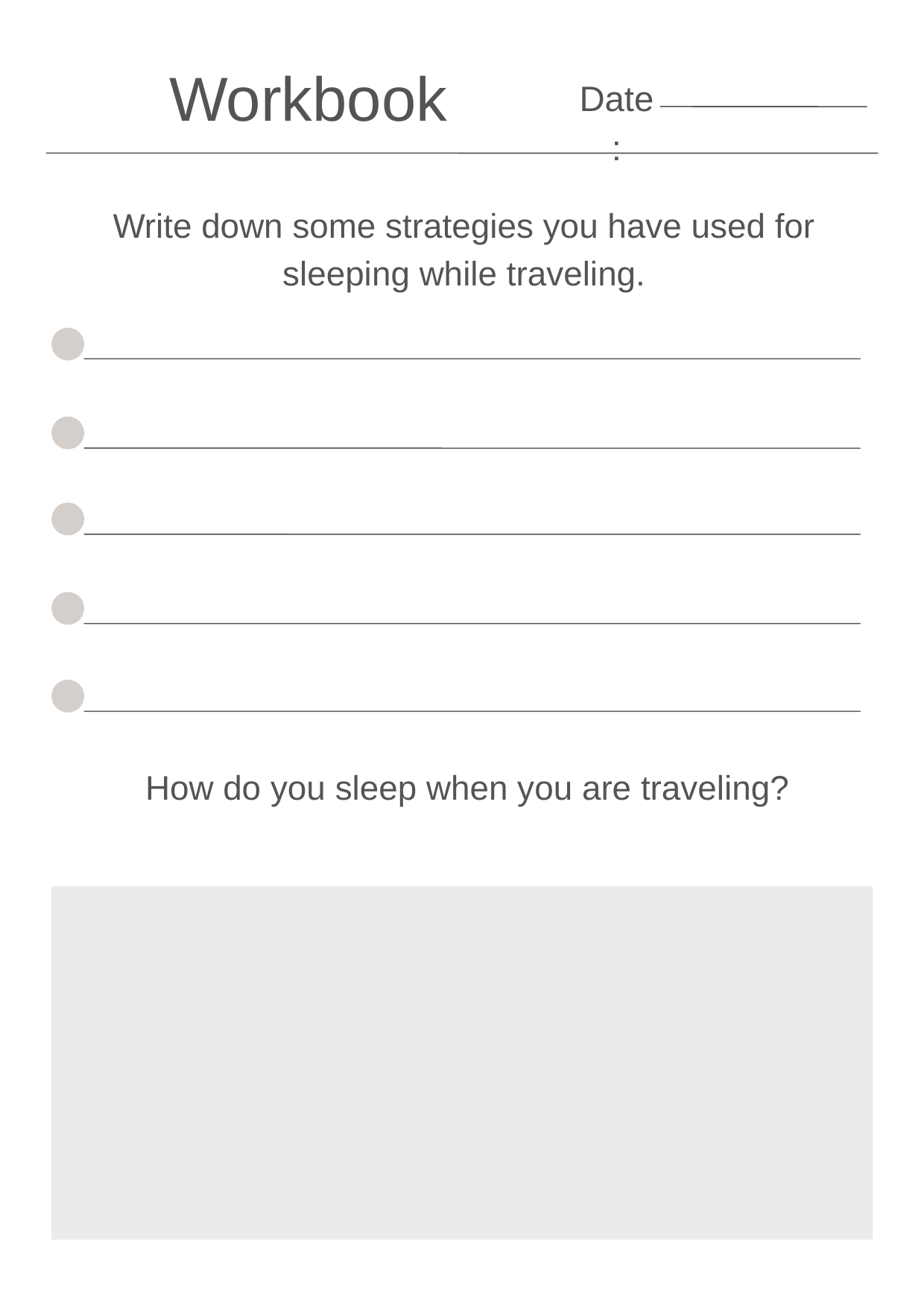

Workbook
Date:

Write down some strategies you have used for sleeping while traveling.

How do you sleep when you are traveling?